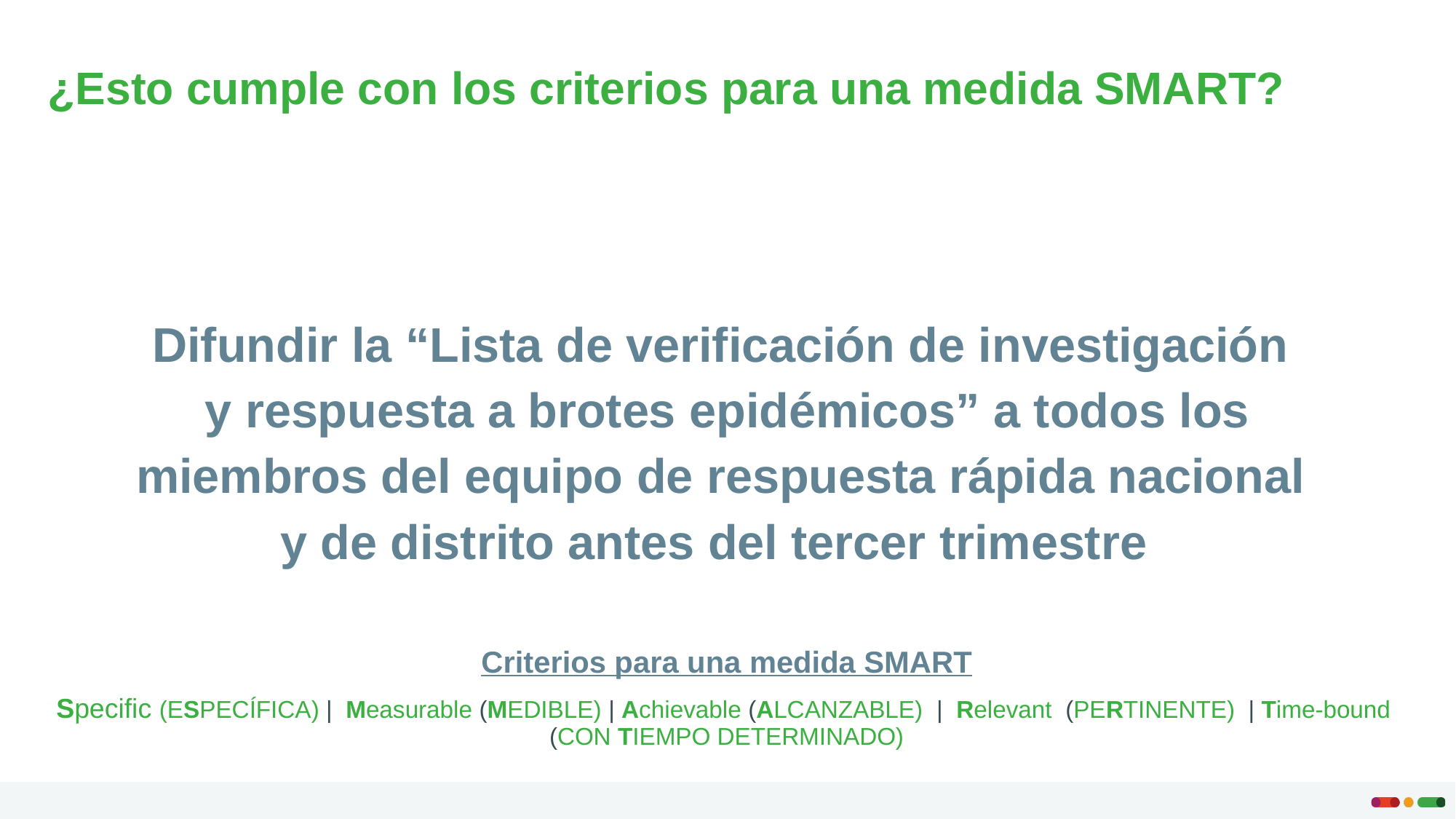

¿Esto cumple con los criterios para una medida SMART?
Difundir la “Lista de verificación de investigación
y respuesta a brotes epidémicos” a todos los miembros del equipo de respuesta rápida nacional
y de distrito antes del tercer trimestre
Criterios para una medida SMART
Specific (ESPECÍFICA) |  Measurable (MEDIBLE) | Achievable (ALCANZABLE)  |  Relevant  (PERTINENTE)  | Time-bound
(CON TIEMPO DETERMINADO)